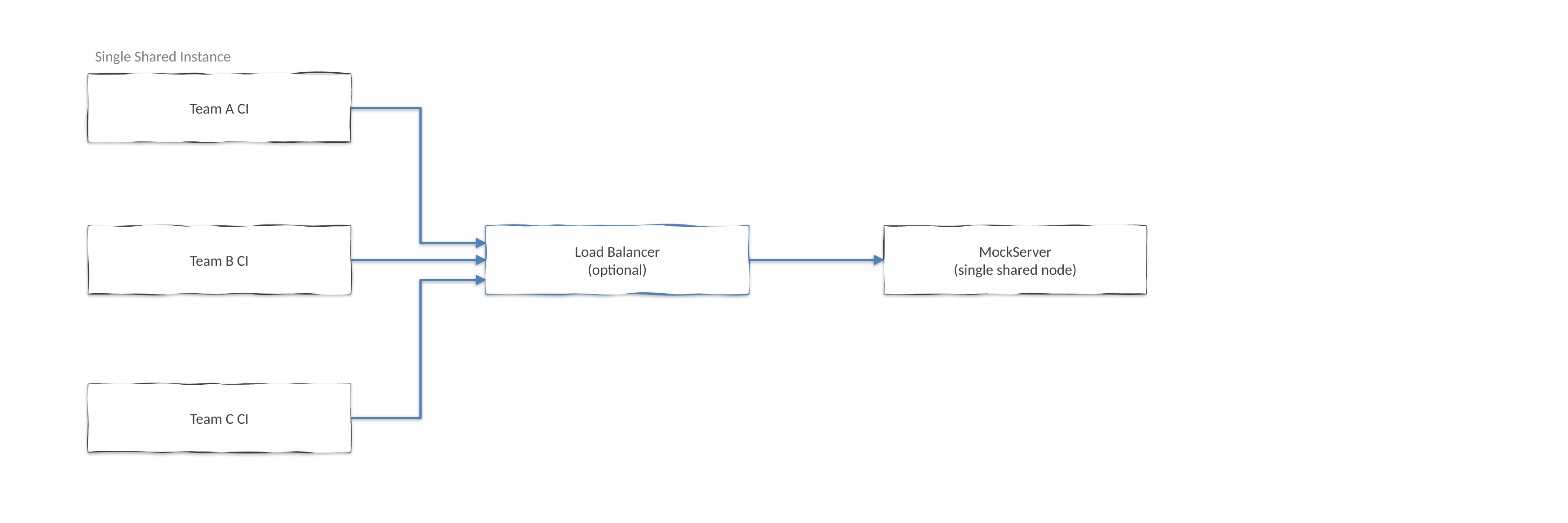

Single Shared Instance
Team A CI
Team B CI
Load Balancer
(optional)
MockServer
(single shared node)
Team C CI